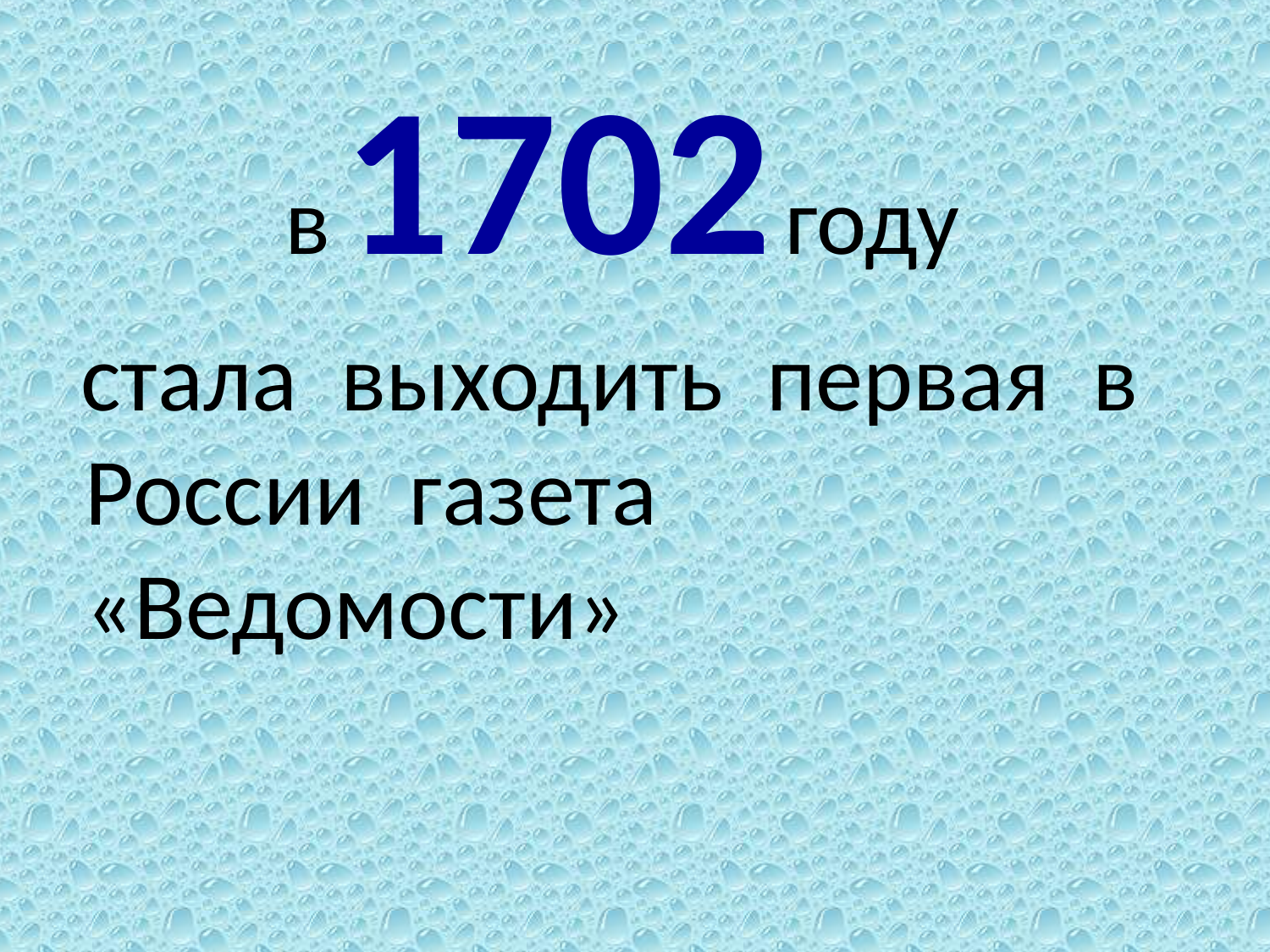

в 1702 году
  стала  выходить  первая  в  России  газета «Ведомости»